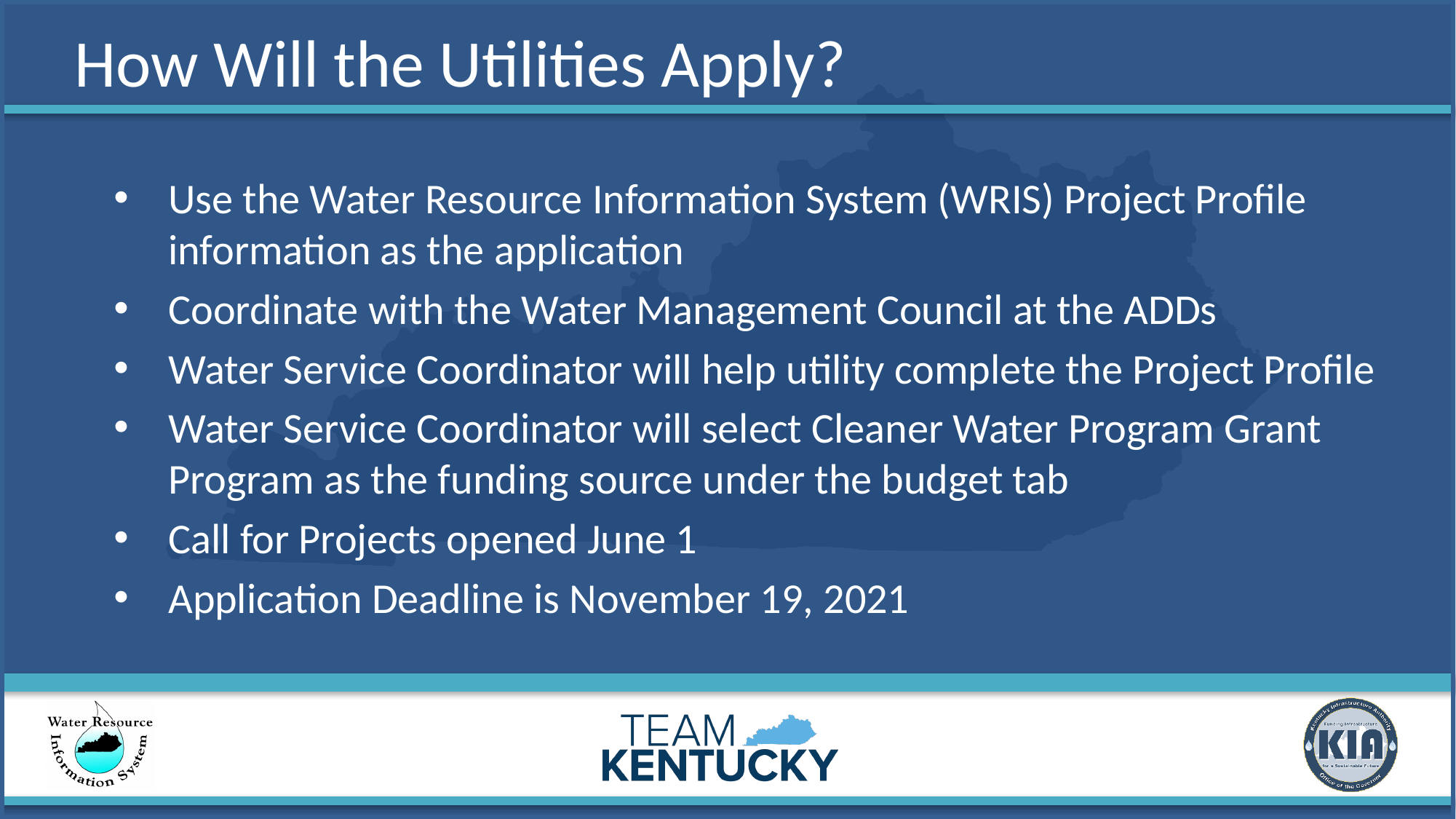

# How Will the Utilities Apply?
Use the Water Resource Information System (WRIS) Project Profile information as the application
Coordinate with the Water Management Council at the ADDs
Water Service Coordinator will help utility complete the Project Profile
Water Service Coordinator will select Cleaner Water Program Grant Program as the funding source under the budget tab
Call for Projects opened June 1
Application Deadline is November 19, 2021